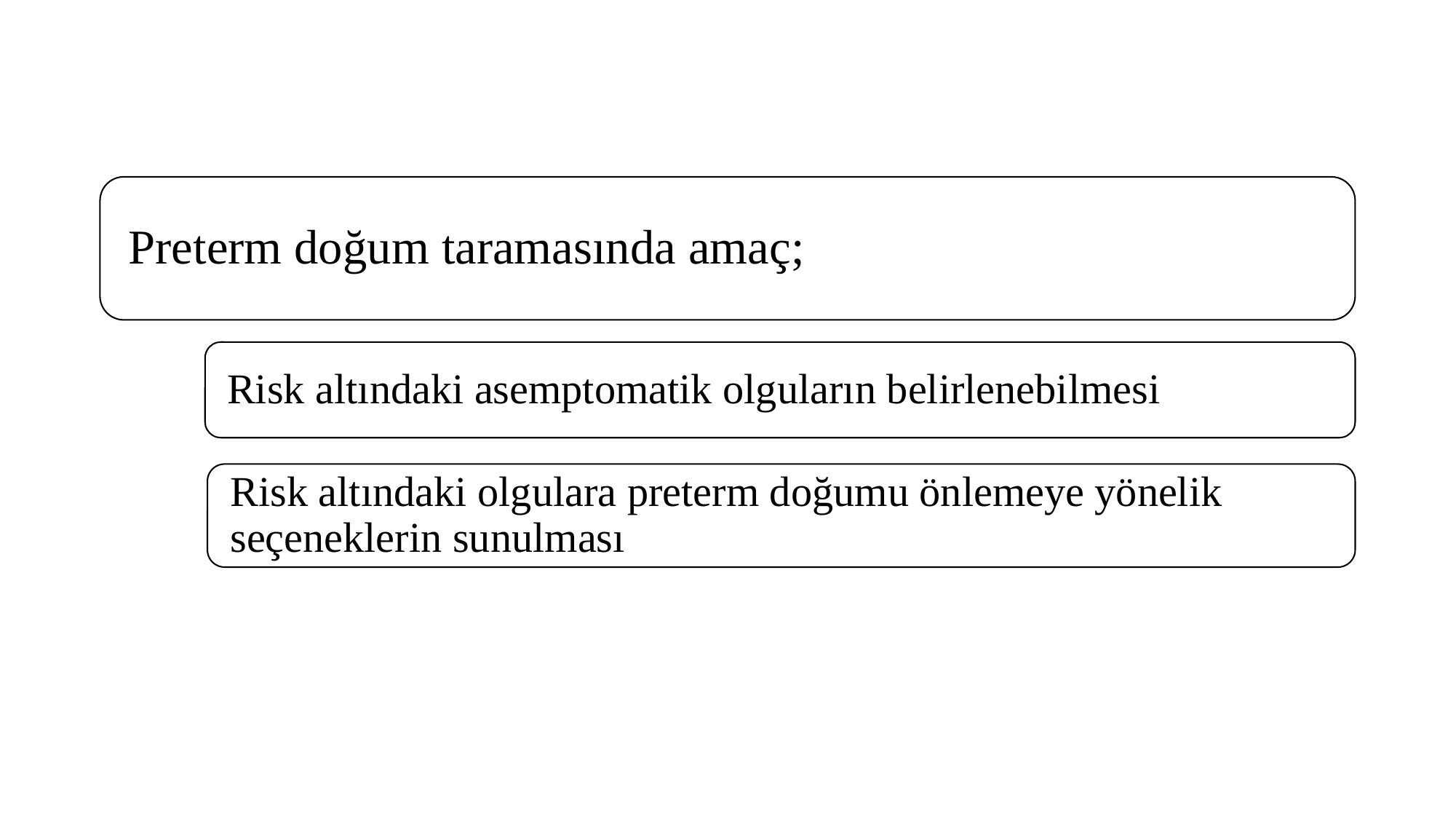

#
Preterm doğum taramasında amaç;
Risk altındaki asemptomatik olguların belirlenebilmesi
Risk altındaki olgulara preterm doğumu önlemeye yönelik seçeneklerin sunulması